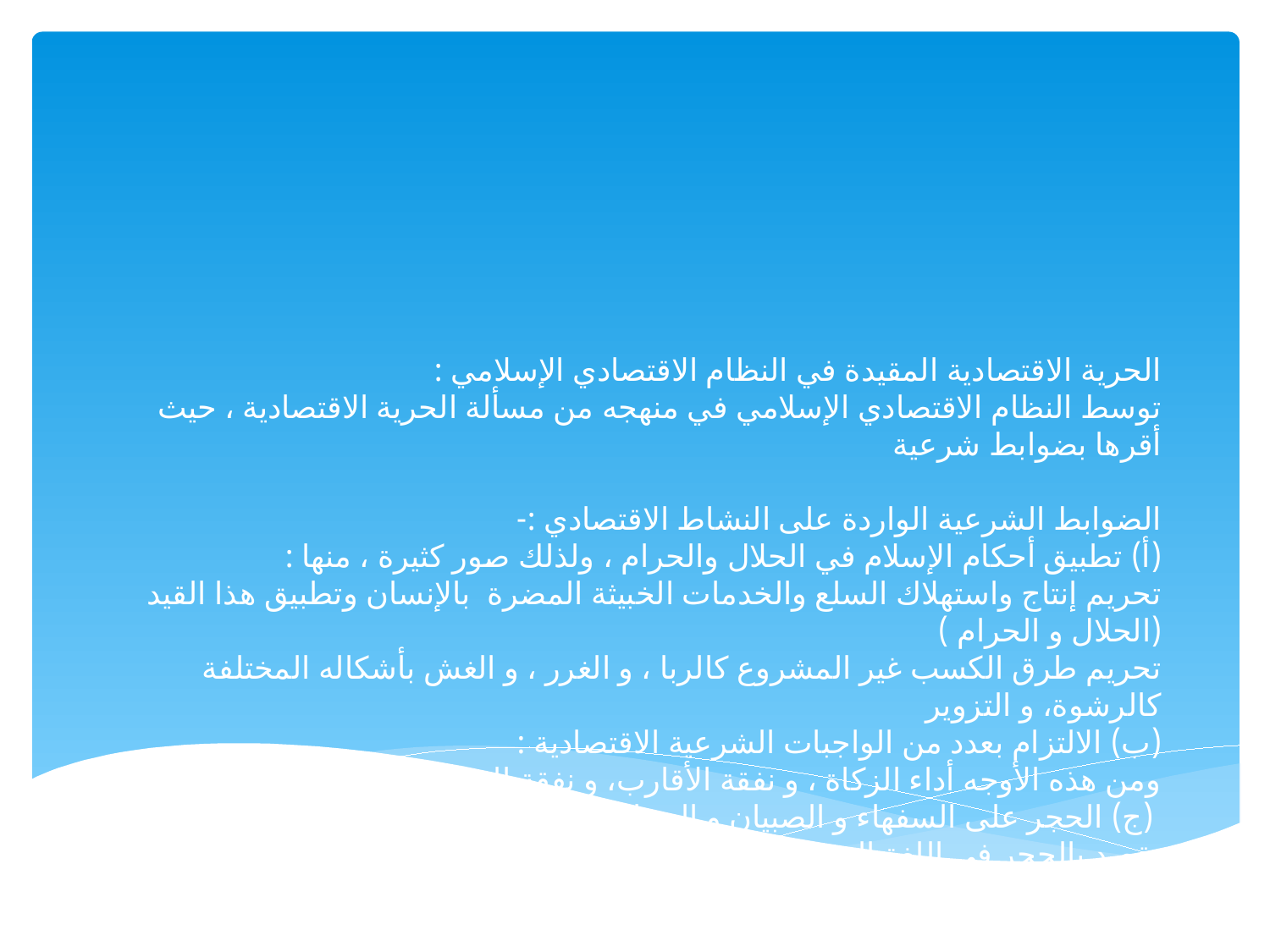

# الحرية الاقتصادية المقيدة في النظام الاقتصادي الإسلامي : توسط النظام الاقتصادي الإسلامي في منهجه من مسألة الحرية الاقتصادية ، حيث أقرها بضوابط شرعية   الضوابط الشرعية الواردة على النشاط الاقتصادي :- (أ) تطبيق أحكام الإسلام في الحلال والحرام ، ولذلك صور كثيرة ، منها : تحريم إنتاج واستهلاك السلع والخدمات الخبيثة المضرة  بالإنسان وتطبيق هذا القيد (الحلال و الحرام ) تحريم طرق الكسب غير المشروع كالربا ، و الغرر ، و الغش بأشكاله المختلفة كالرشوة، و التزوير (ب) الالتزام بعدد من الواجبات الشرعية الاقتصادية : ومن هذه الأوجه أداء الزكاة ، و نفقة الأقارب، و نفقة الزوجة و الأولاد وغيرها. (ج) الحجر على السفهاء و الصبيان و المجانين :- يقصد بالحجر في اللغة المنع و التضييق ، وفي الشرع يقصد به ( منع الإنسان من التصرف في ماله ).